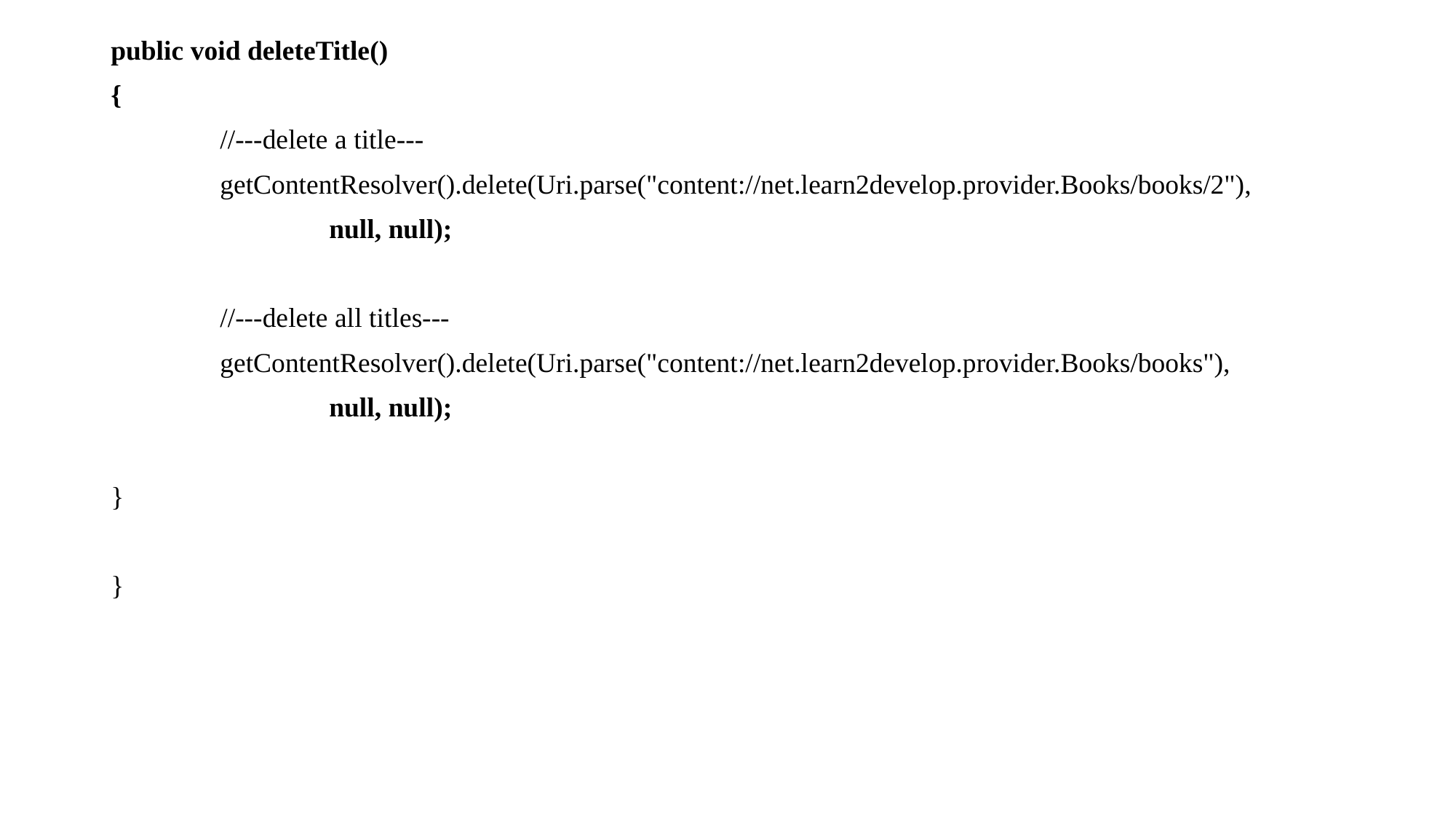

public void deleteTitle()
{
	//---delete a title---
	getContentResolver().delete(Uri.parse("content://net.learn2develop.provider.Books/books/2"),
		null, null);

	//---delete all titles---
	getContentResolver().delete(Uri.parse("content://net.learn2develop.provider.Books/books"),
		null, null);

}

}